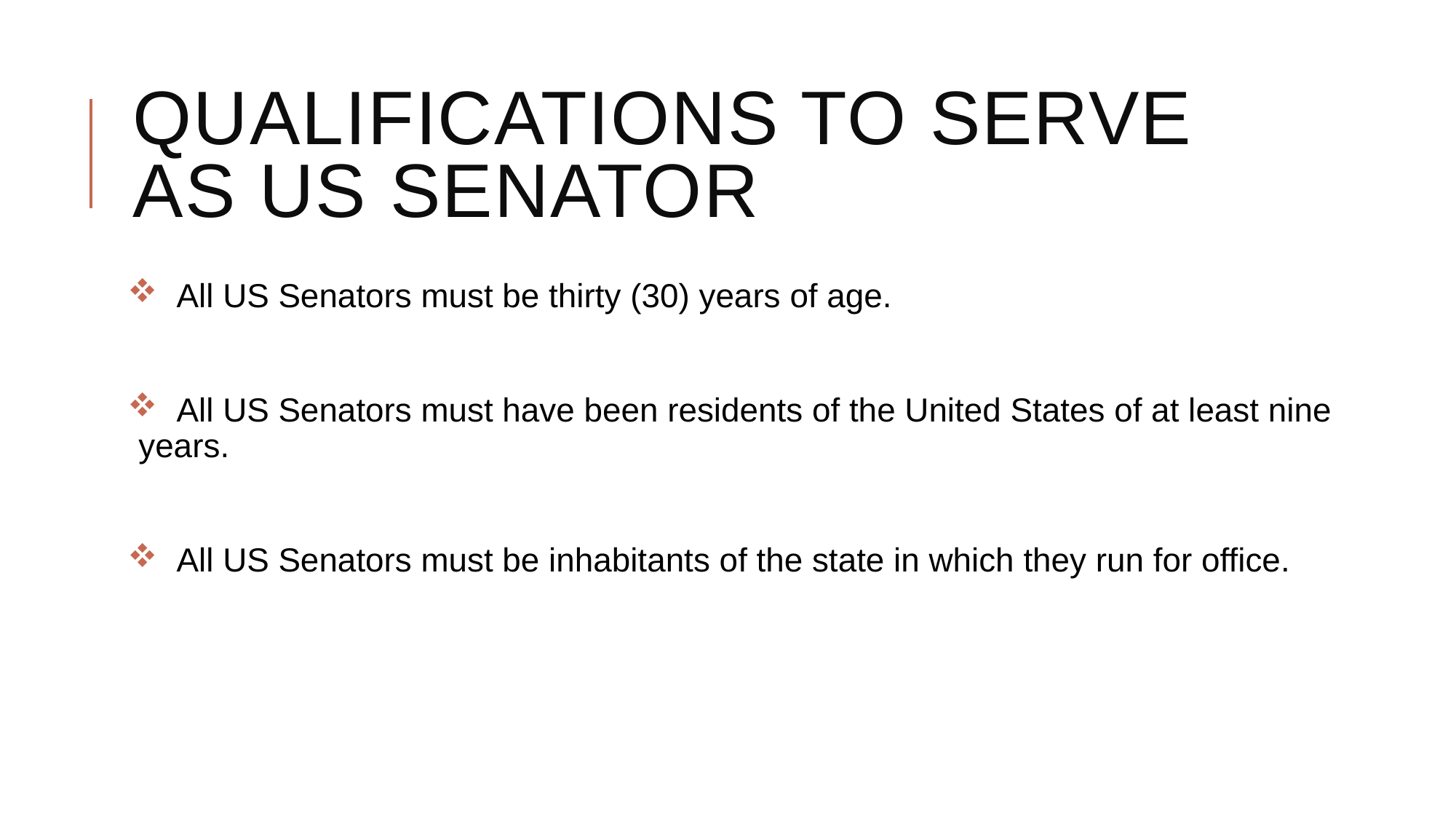

# Qualifications to serve as US Senator
  All US Senators must be thirty (30) years of age.

  All US Senators must have been residents of the United States of at least nine years.

  All US Senators must be inhabitants of the state in which they run for office.